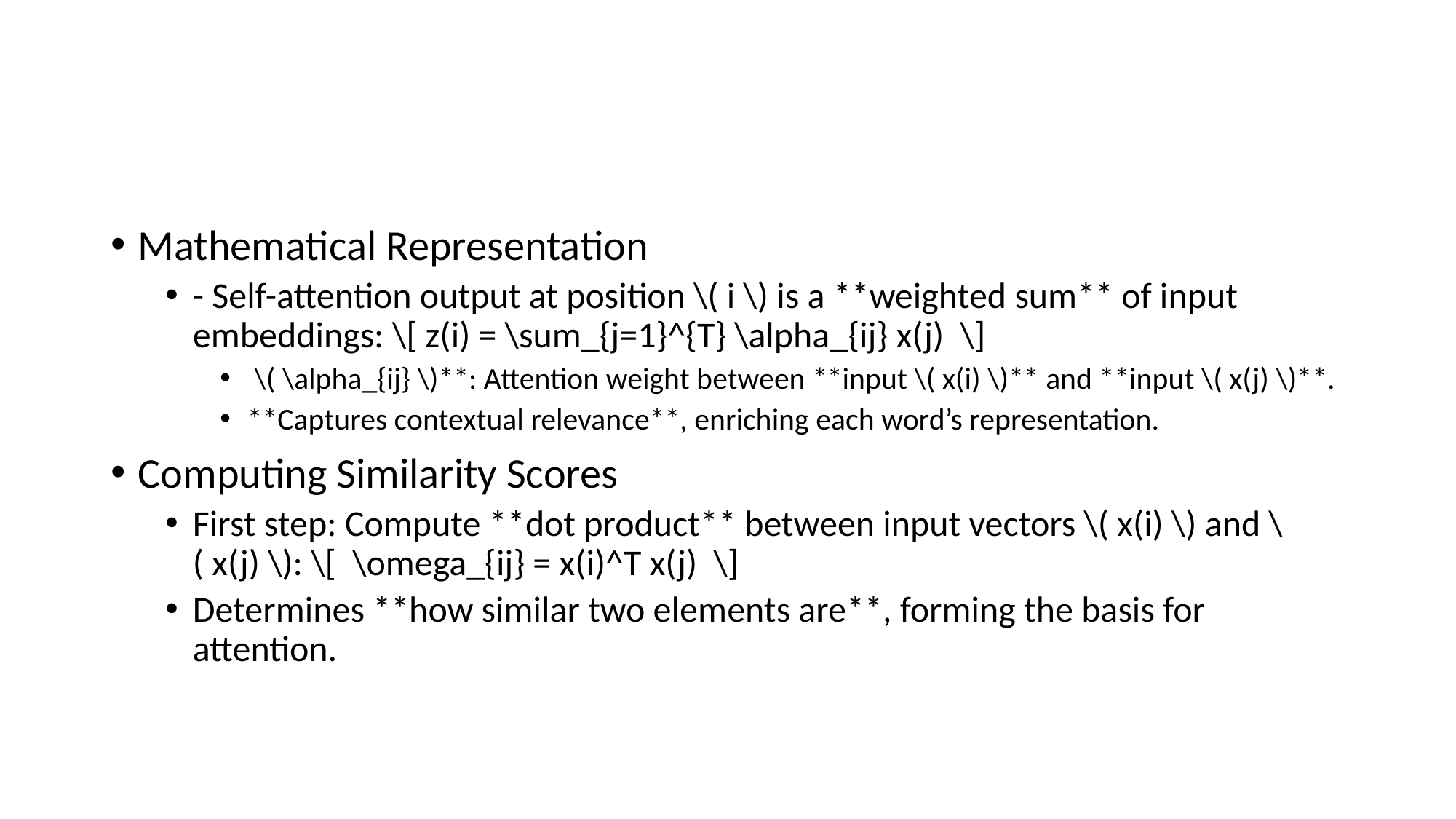

#
Mathematical Representation
- Self-attention output at position \( i \) is a **weighted sum** of input embeddings: \[ z(i) = \sum_{j=1}^{T} \alpha_{ij} x(j)  \]
 \( \alpha_{ij} \)**: Attention weight between **input \( x(i) \)** and **input \( x(j) \)**.
**Captures contextual relevance**, enriching each word’s representation.
Computing Similarity Scores
First step: Compute **dot product** between input vectors \( x(i) \) and \( x(j) \): \[  \omega_{ij} = x(i)^T x(j)  \]
Determines **how similar two elements are**, forming the basis for attention.